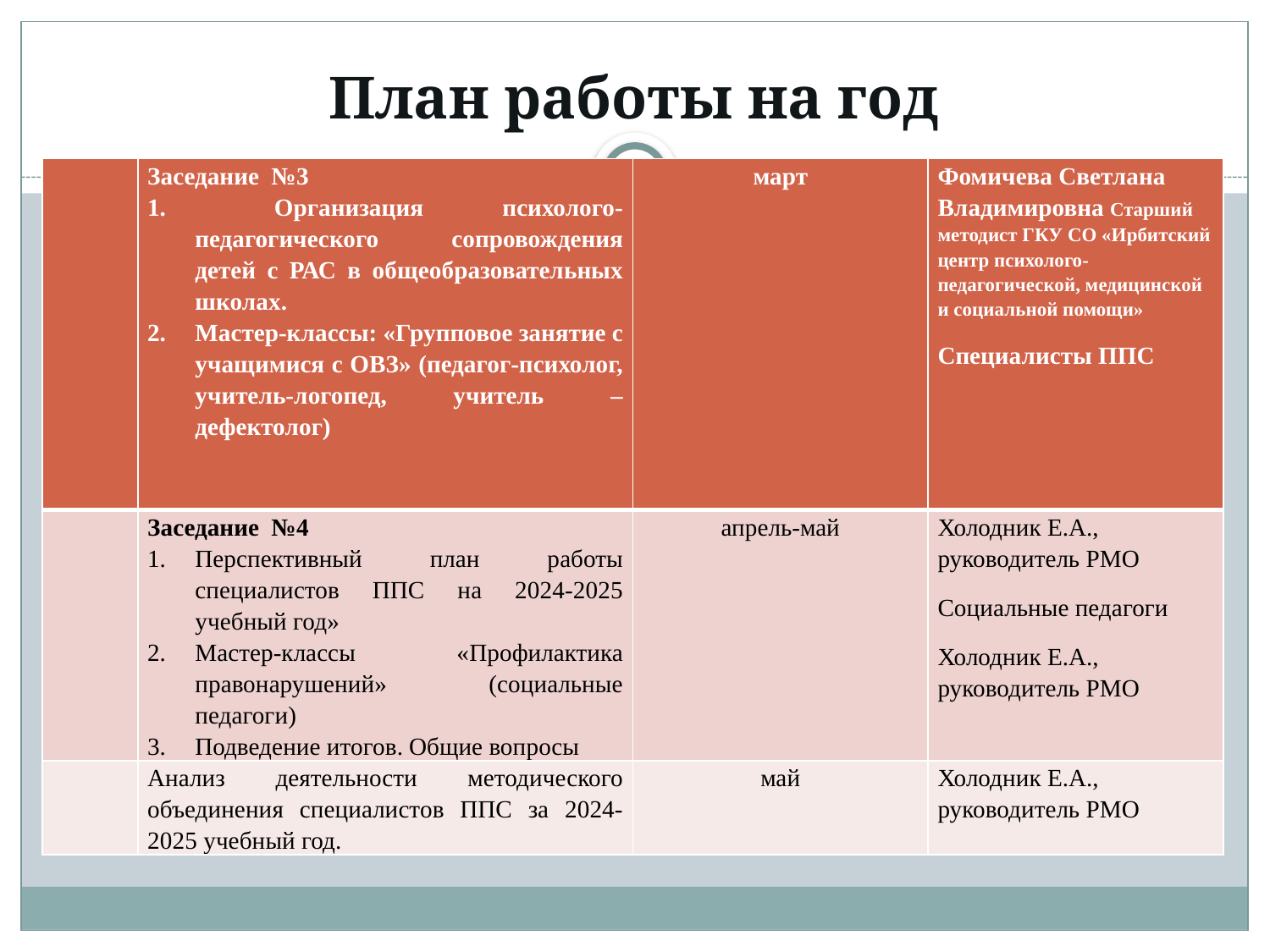

# План работы на год
|  | Заседание №3 Организация психолого-педагогического сопровождения детей с РАС в общеобразовательных школах. Мастер-классы: «Групповое занятие с учащимися с ОВЗ» (педагог-психолог, учитель-логопед, учитель –дефектолог) | март | Фомичева Светлана Владимировна Старший методист ГКУ СО «Ирбитский центр психолого-педагогической, медицинской и социальной помощи» Специалисты ППС |
| --- | --- | --- | --- |
|  | Заседание №4 Перспективный план работы специалистов ППС на 2024-2025 учебный год» Мастер-классы «Профилактика правонарушений» (социальные педагоги) Подведение итогов. Общие вопросы | апрель-май | Холодник Е.А., руководитель РМО Социальные педагоги Холодник Е.А., руководитель РМО |
|  | Анализ деятельности методического объединения специалистов ППС за 2024-2025 учебный год. | май | Холодник Е.А., руководитель РМО |